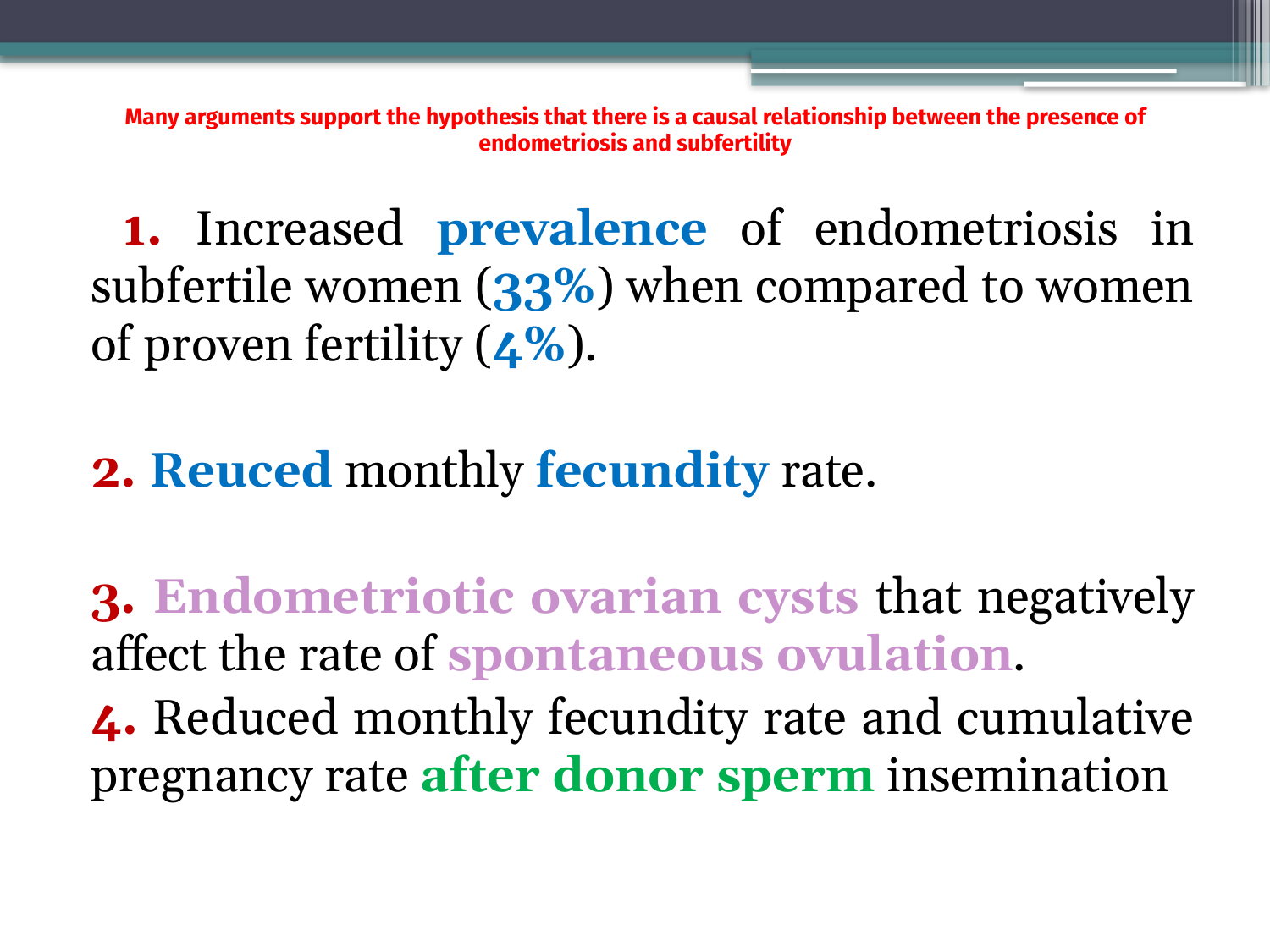

# Many arguments support the hypothesis that there is a causal relationship between the presence of endometriosis and subfertility
 1. Increased prevalence of endometriosis in subfertile women (33%) when compared to women of proven fertility (4%).

2. Reuced monthly fecundity rate.

3. Endometriotic ovarian cysts that negatively affect the rate of spontaneous ovulation.
4. Reduced monthly fecundity rate and cumulative pregnancy rate after donor sperm insemination